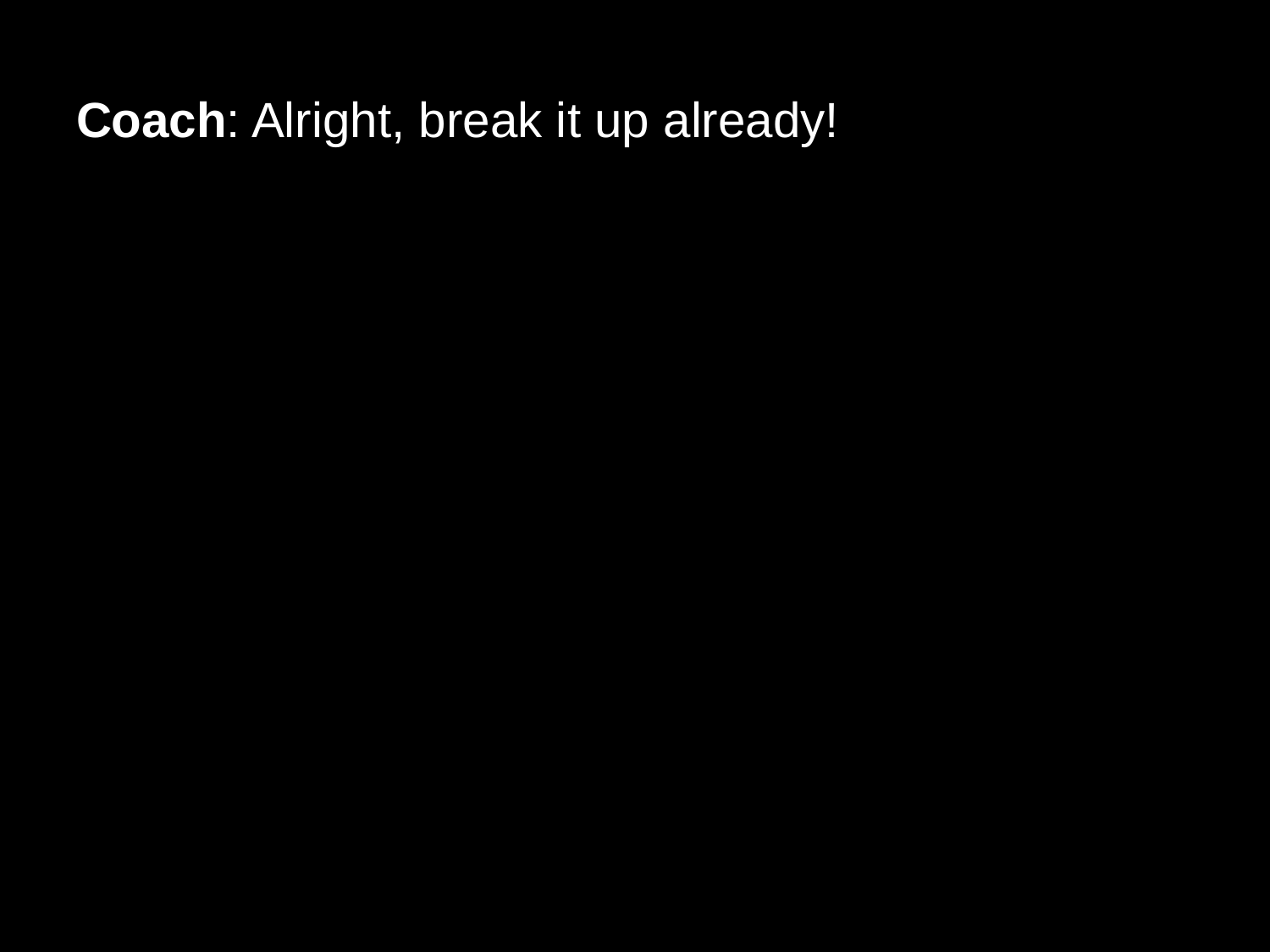

# Coach: Alright, break it up already!